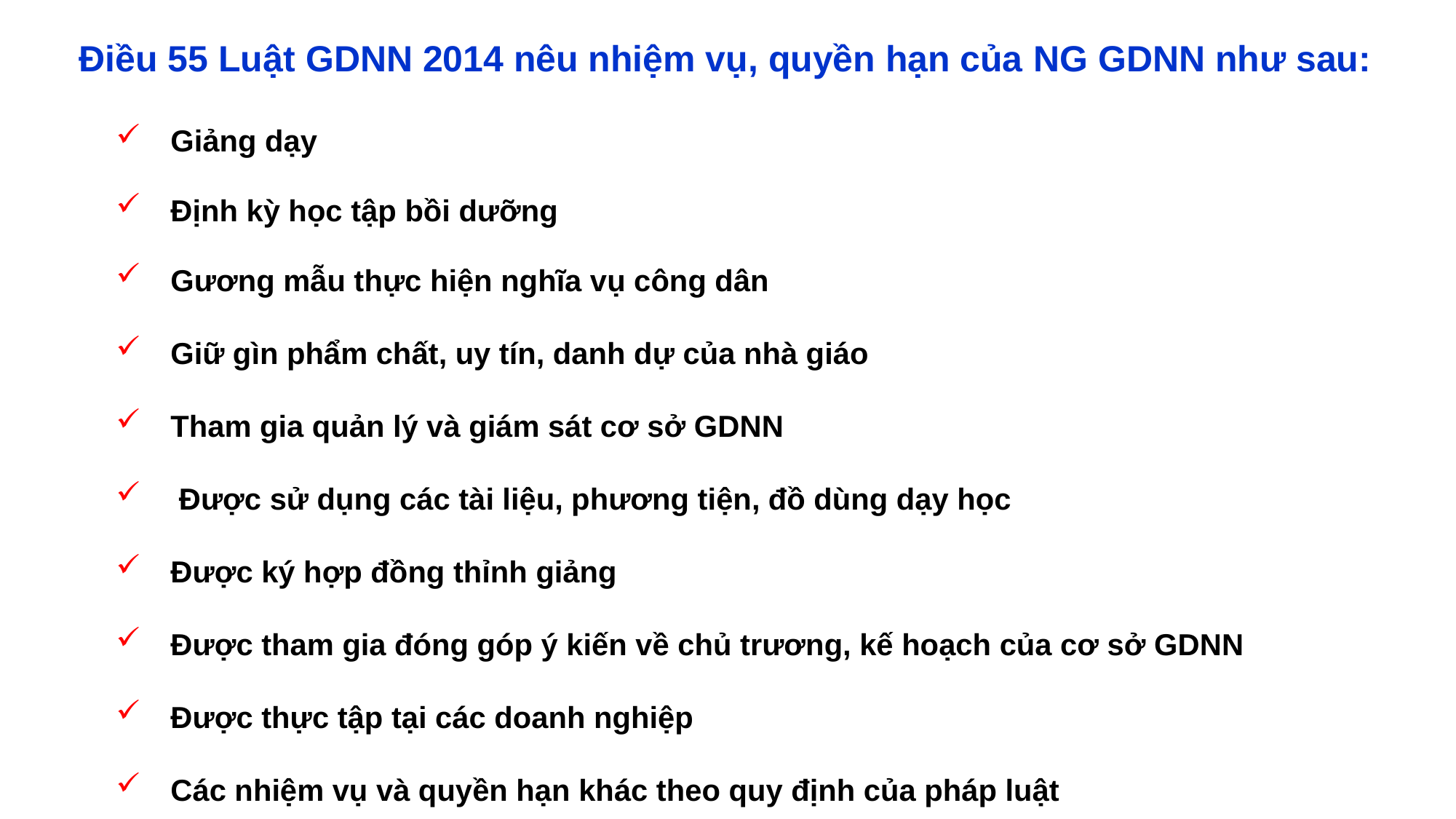

Điều 55 Luật GDNN 2014 nêu nhiệm vụ, quyền hạn của NG GDNN như sau:
Giảng dạy
Định kỳ học tập bồi dưỡng
Gương mẫu thực hiện nghĩa vụ công dân
Giữ gìn phẩm chất, uy tín, danh dự của nhà giáo
Tham gia quản lý và giám sát cơ sở GDNN
 Được sử dụng các tài liệu, phương tiện, đồ dùng dạy học
Được ký hợp đồng thỉnh giảng
Được tham gia đóng góp ý kiến về chủ trương, kế hoạch của cơ sở GDNN
Được thực tập tại các doanh nghiệp
Các nhiệm vụ và quyền hạn khác theo quy định của pháp luật